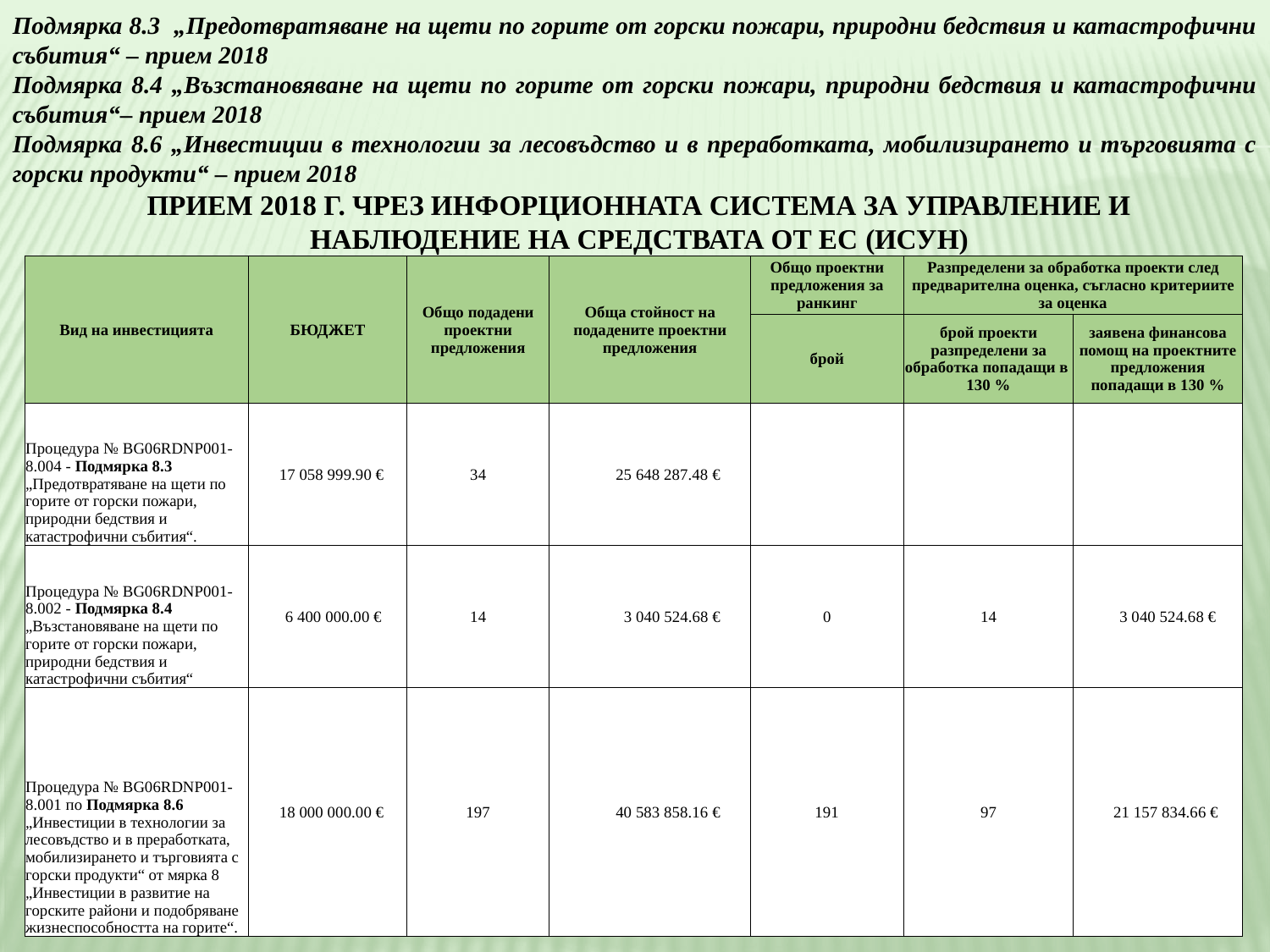

Подмярка 8.3  „Предотвратяване на щети по горите от горски пожари, природни бедствия и катастрофични събития“ – прием 2018
Подмярка 8.4 „Възстановяване на щети по горите от горски пожари, природни бедствия и катастрофични събития“– прием 2018
Подмярка 8.6 „Инвестиции в технологии за лесовъдство и в преработката, мобилизирането и търговията с горски продукти“ – прием 2018

ПРИЕМ 2018 Г. ЧРЕЗ ИНФОРЦИОННАТА СИСТЕМА ЗА УПРАВЛЕНИЕ И НАБЛЮДЕНИЕ НА СРЕДСТВАТА ОТ ЕС (ИСУН)
| Вид на инвестицията | БЮДЖЕТ | Общо подадени проектни предложения | Обща стойност на подадените проектни предложения | Общо проектни предложения за ранкинг | Разпределени за обработка проекти след предварителна оценка, съгласно критериите за оценка |  |
| --- | --- | --- | --- | --- | --- | --- |
|  |  |  |  | брой | брой проекти разпределени за обработка попадащи в 130 % | заявена финансова помощ на проектните предложения попадащи в 130 % |
| Процедура № BG06RDNP001-8.004 - Подмярка 8.3 „Предотвратяване на щети по горите от горски пожари, природни бедствия и катастрофични събития“. | 17 058 999.90 € | 34 | 25 648 287.48 € |  |  |  |
| Процедура № BG06RDNP001-8.002 - Подмярка 8.4 „Възстановяване на щети по горите от горски пожари, природни бедствия и катастрофични събития“ | 6 400 000.00 € | 14 | 3 040 524.68 € | 0 | 14 | 3 040 524.68 € |
| Процедура № BG06RDNP001-8.001 по Подмярка 8.6 „Инвестиции в технологии за лесовъдство и в преработката, мобилизирането и търговията с горски продукти“ от мярка 8 „Инвестиции в развитие на горските райони и подобряване жизнеспособността на горите“. | 18 000 000.00 € | 197 | 40 583 858.16 € | 191 | 97 | 21 157 834.66 € |